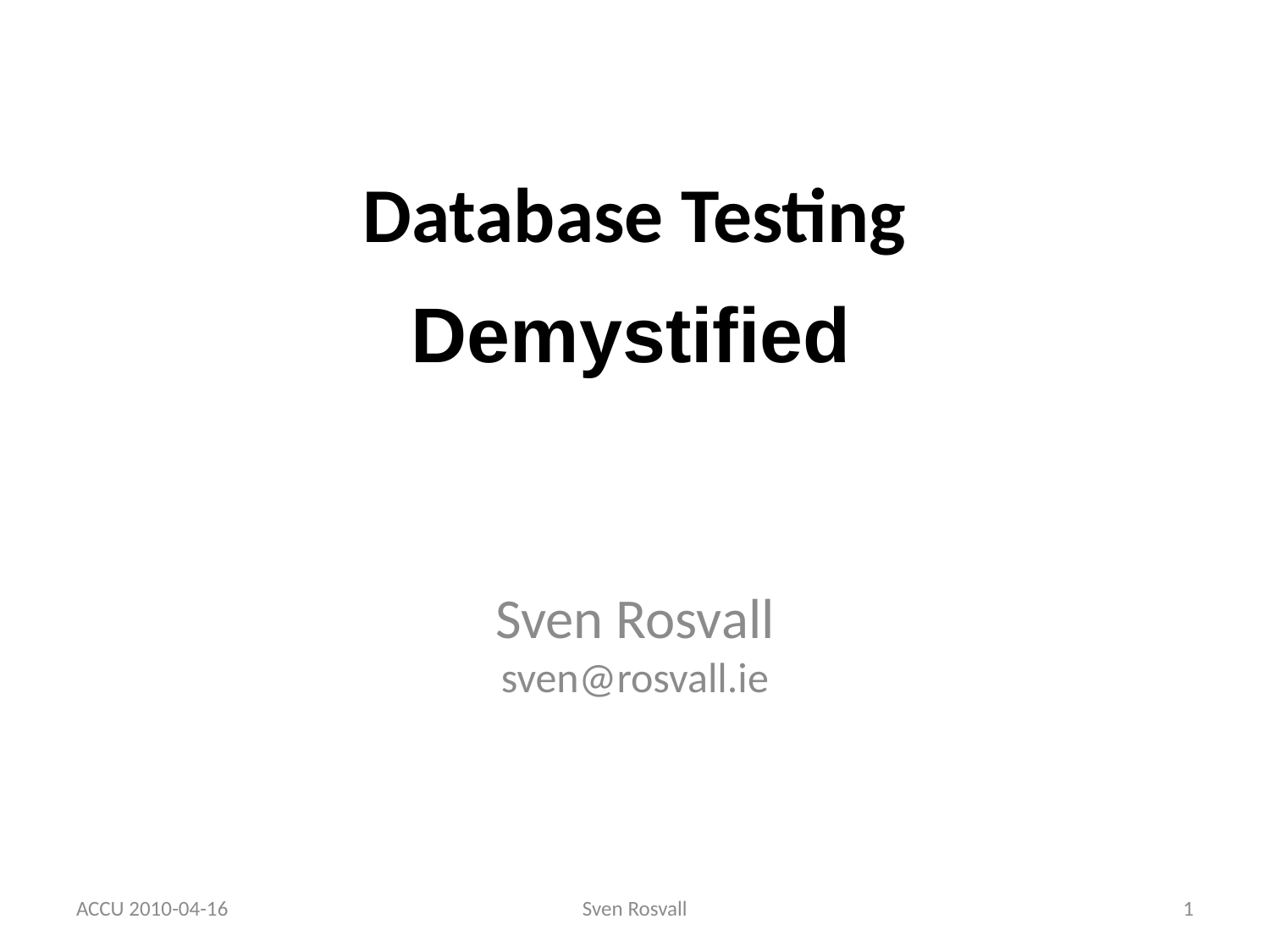

# Database Testing
Demystified
Sven Rosvall
sven@rosvall.ie
ACCU 2010-04-16
Sven Rosvall
1